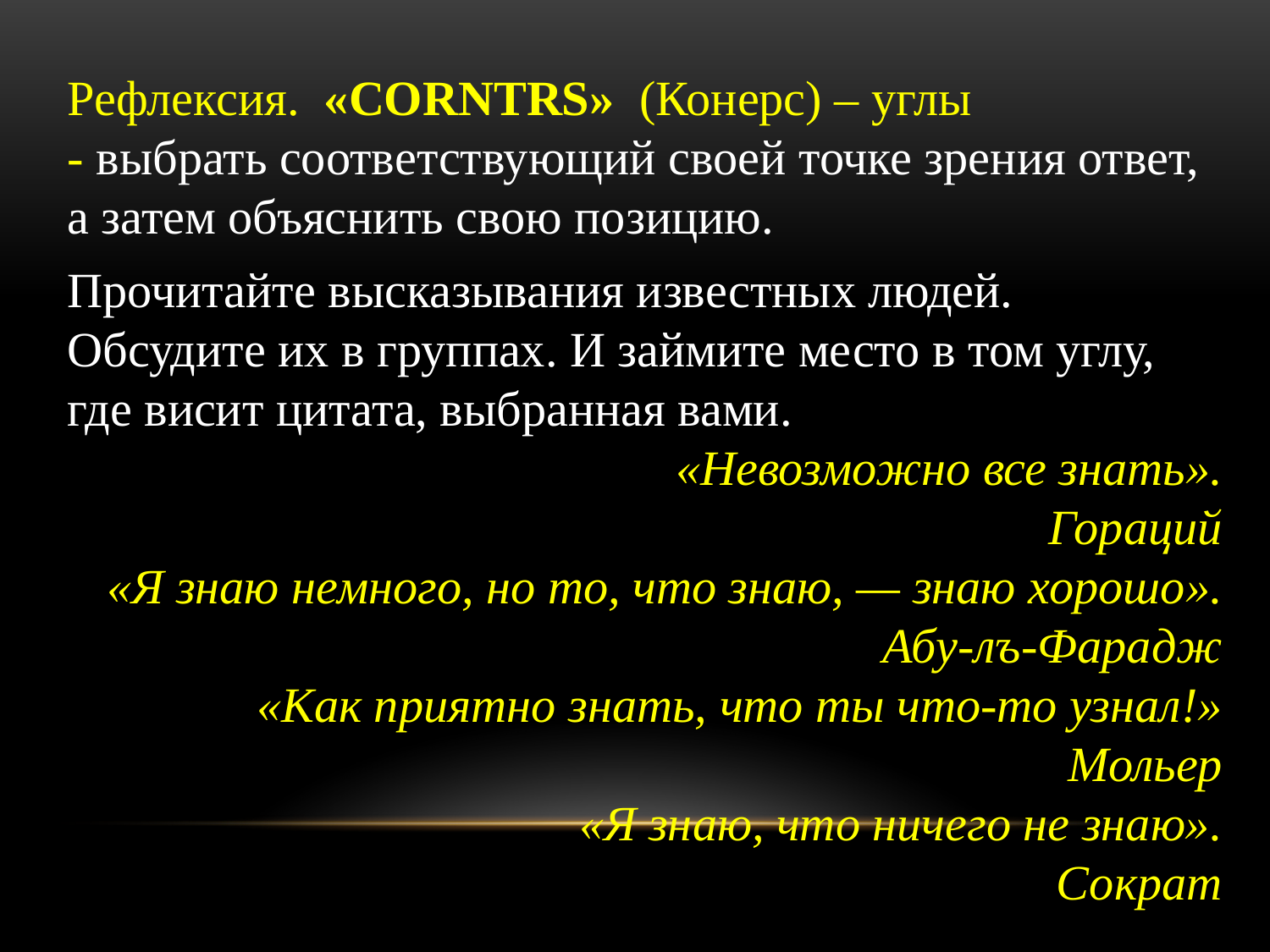

Рефлексия.  «CORNTRS»  (Конерс) – углы
- выбрать соответствующий своей точке зрения ответ, а затем объяснить свою позицию.
Прочитайте высказывания известных людей. Обсудите их в группах. И займите место в том углу, где висит цитата, выбранная вами.
«Невозможно все знать».
Гораций
«Я знаю немного, но то, что знаю, — знаю хорошо».
Абу-лъ-Фарадж
«Как приятно знать, что ты что-то узнал!»
Мольер
«Я знаю, что ничего не знаю».
Сократ